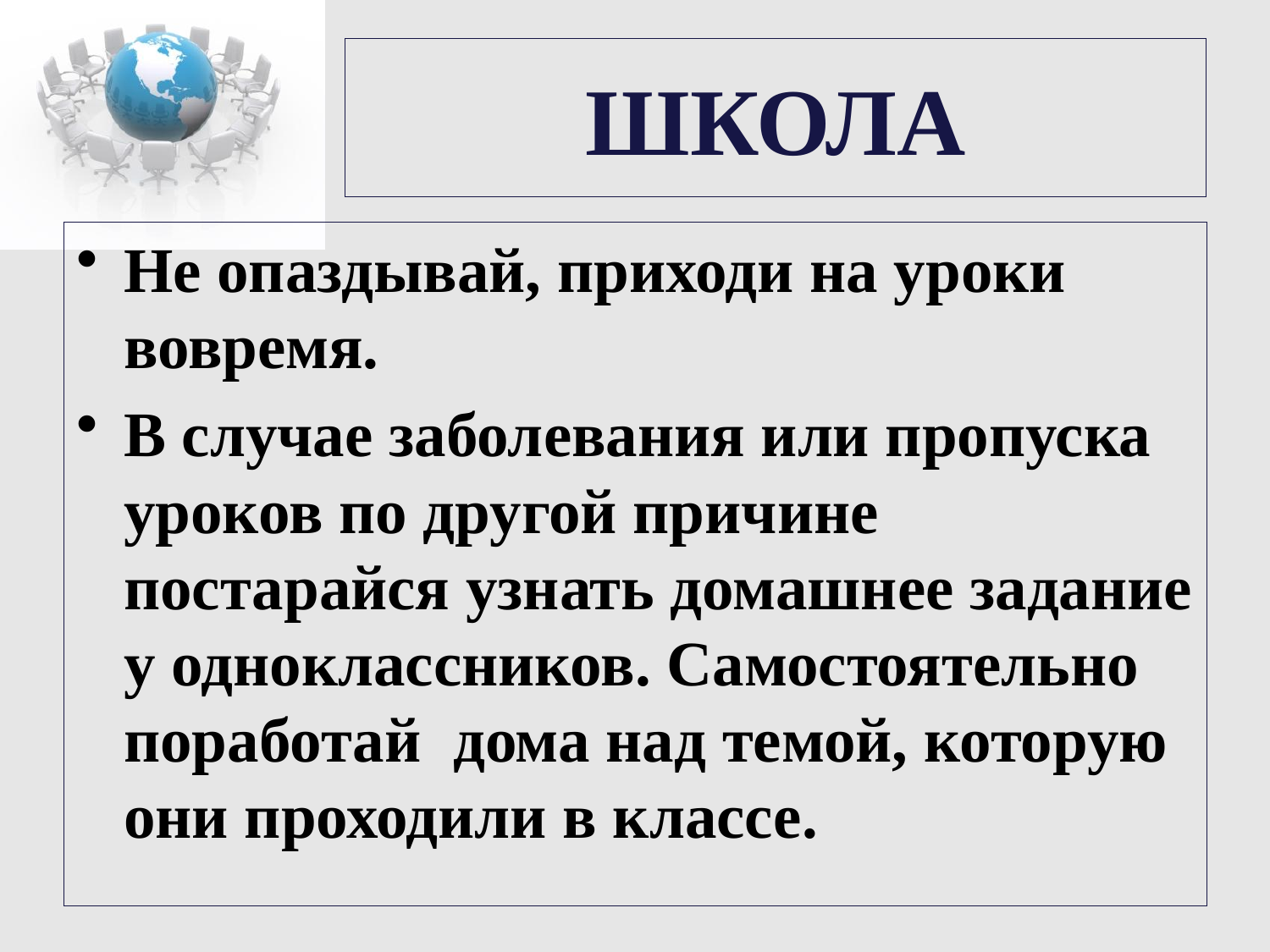

# ШКОЛА
Не опаздывай, приходи на уроки вовремя.
В случае заболевания или пропуска уроков по другой причине постарайся узнать домашнее задание у одноклассников. Самостоятельно поработай  дома над темой, которую они проходили в классе.